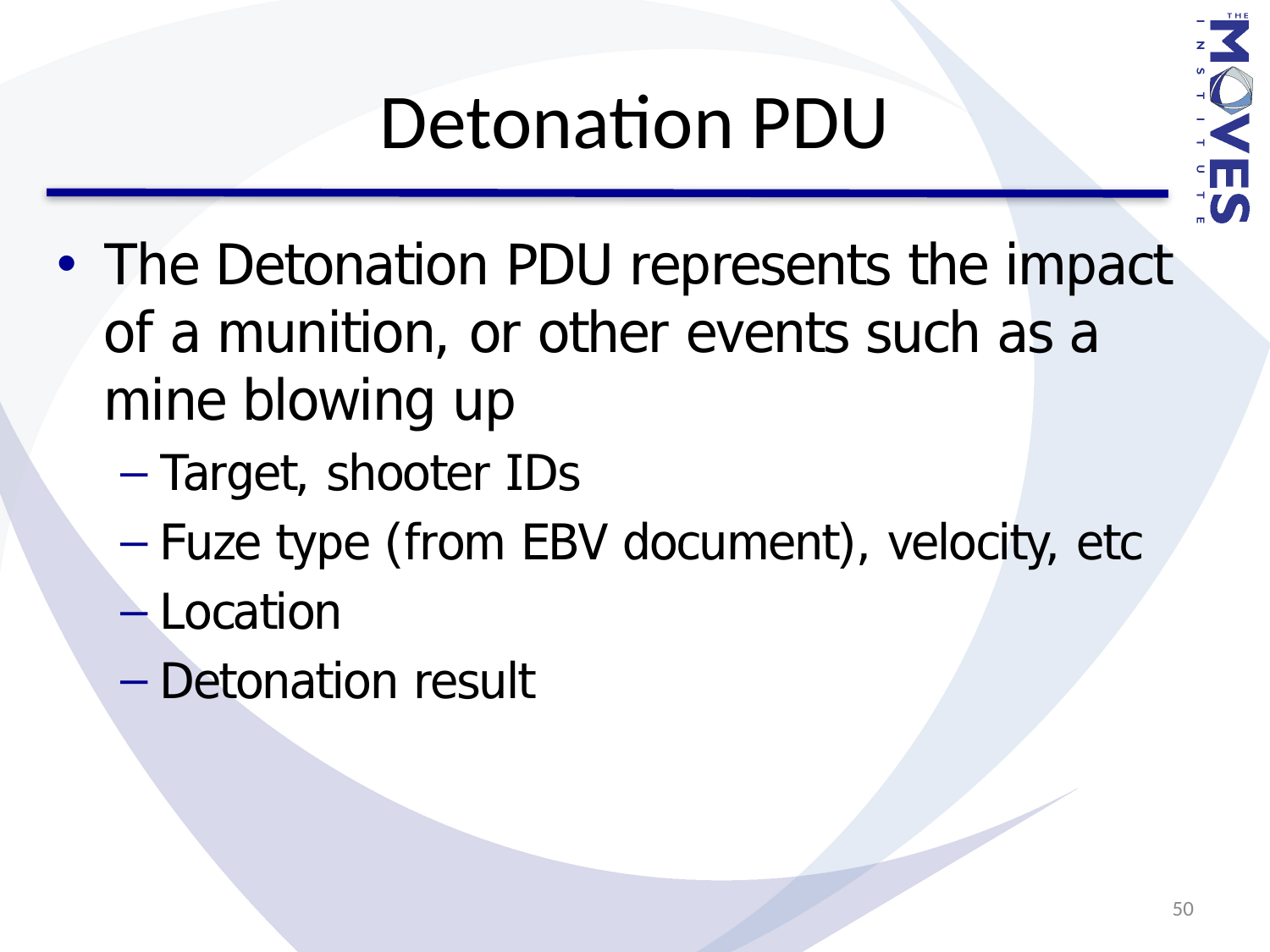

# Detonation PDU
The Detonation PDU represents the impact of a munition, or other events such as a mine blowing up
Target, shooter IDs
Fuze type (from EBV document), velocity, etc
Location
Detonation result

50